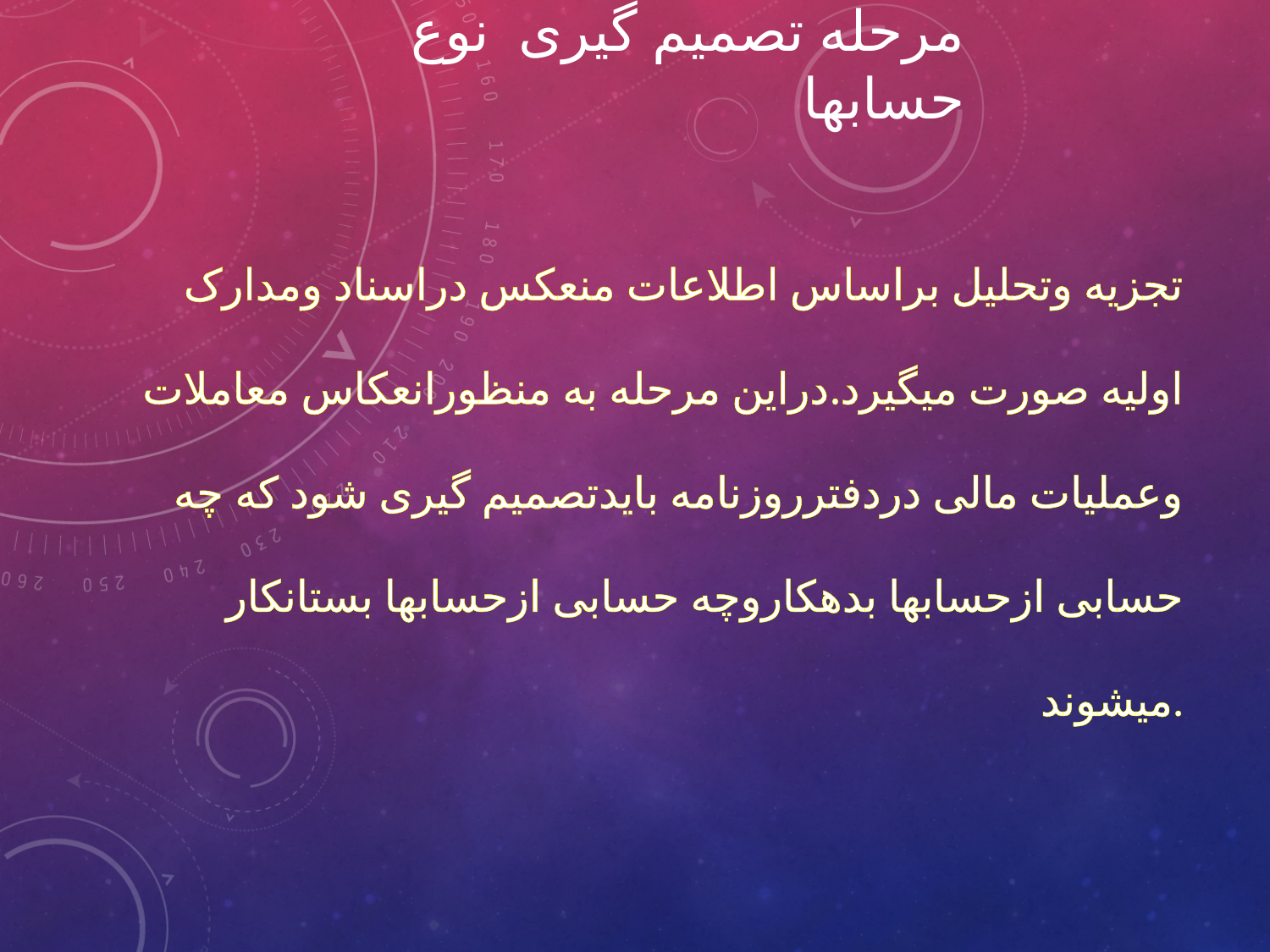

# مرحله تصمیم گیری  نوع حسابها
تجزیه وتحلیل براساس اطلاعات منعکس دراسناد ومدارک اولیه صورت میگیرد.دراین مرحله به منظورانعکاس معاملات وعملیات مالی دردفترروزنامه بایدتصمیم گیری شود که چه حسابی ازحسابها بدهکاروچه حسابی ازحسابها بستانکار میشوند.